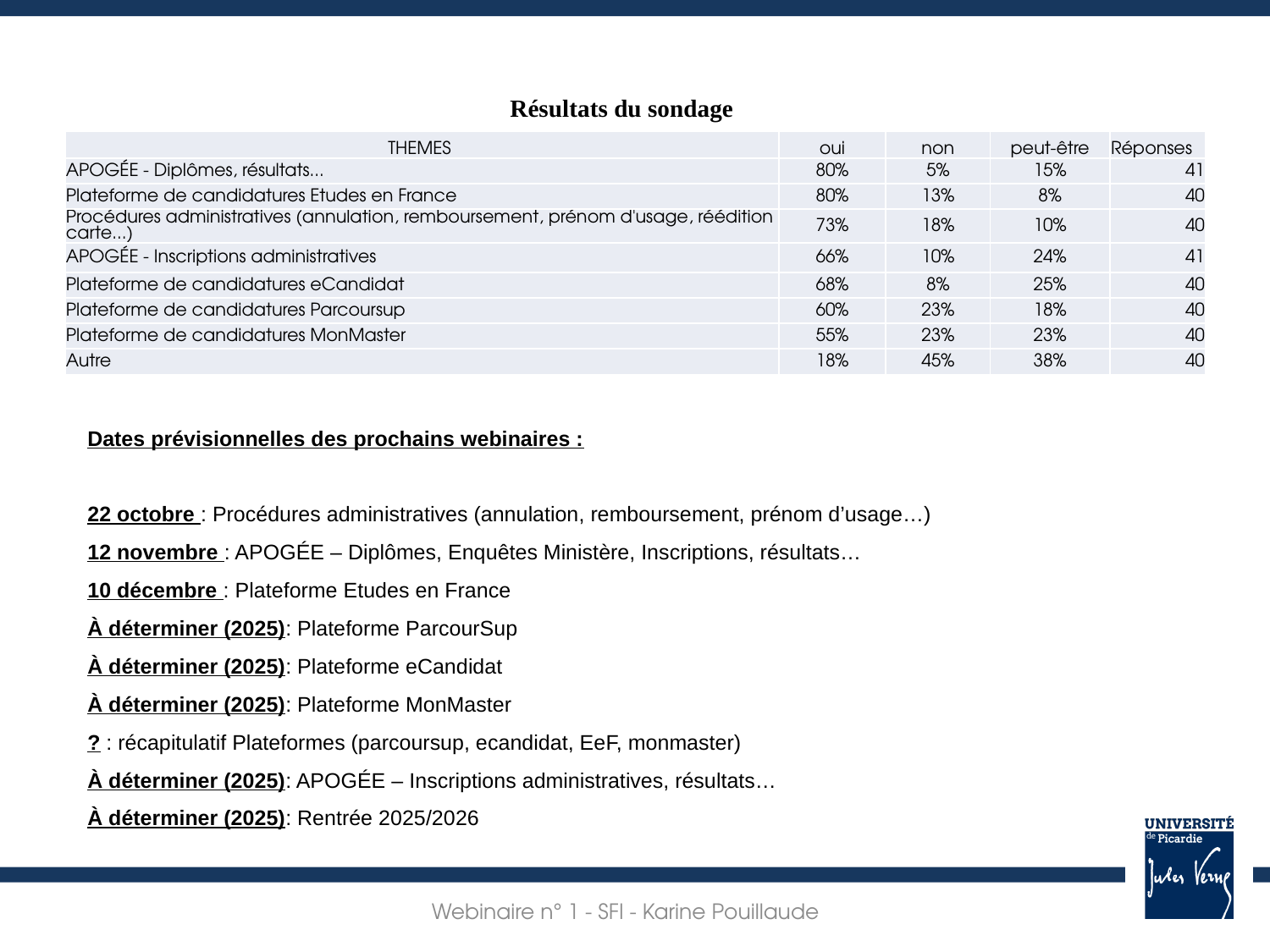

Résultats du sondage
| THEMES | oui | non | peut-être | Réponses |
| --- | --- | --- | --- | --- |
| APOGÉE - Diplômes, résultats... | 80% | 5% | 15% | 41 |
| Plateforme de candidatures Etudes en France | 80% | 13% | 8% | 40 |
| Procédures administratives (annulation, remboursement, prénom d'usage, réédition carte...) | 73% | 18% | 10% | 40 |
| APOGÉE - Inscriptions administratives | 66% | 10% | 24% | 41 |
| Plateforme de candidatures eCandidat | 68% | 8% | 25% | 40 |
| Plateforme de candidatures Parcoursup | 60% | 23% | 18% | 40 |
| Plateforme de candidatures MonMaster | 55% | 23% | 23% | 40 |
| Autre | 18% | 45% | 38% | 40 |
Dates prévisionnelles des prochains webinaires :

22 octobre : Procédures administratives (annulation, remboursement, prénom d’usage…)
12 novembre : APOGÉE – Diplômes, Enquêtes Ministère, Inscriptions, résultats…
10 décembre : Plateforme Etudes en France
À déterminer (2025): Plateforme ParcourSup
À déterminer (2025): Plateforme eCandidat
À déterminer (2025): Plateforme MonMaster
? : récapitulatif Plateformes (parcoursup, ecandidat, EeF, monmaster)
À déterminer (2025): APOGÉE – Inscriptions administratives, résultats…
À déterminer (2025): Rentrée 2025/2026
Webinaire n° 1 - SFI - Karine Pouillaude